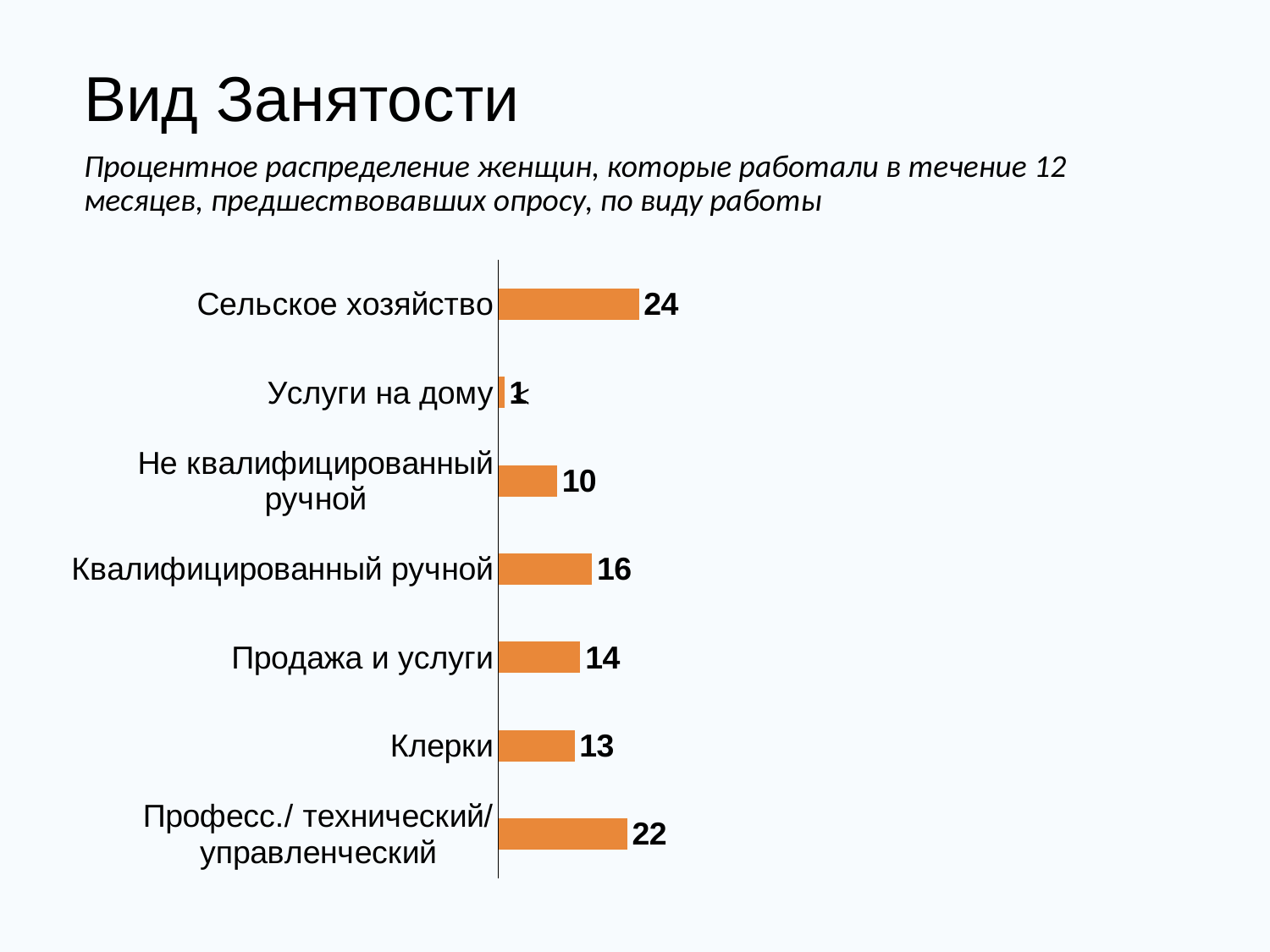

# Вид Занятости
Процентное распределение женщин, которые работали в течение 12 месяцев, предшествовавших опросу, по виду работы

### Chart

| Category | Women |
|---|---|
| Професс./ технический/ управленческий | 22.0 |
| Клерки | 13.0 |
| Продажа и услуги | 14.0 |
| Квалифицированный ручной | 16.0 |
| Не квалифицированный ручной | 10.0 |
| Услуги на дому | 1.0 |
| Сельское хозяйство | 24.0 |